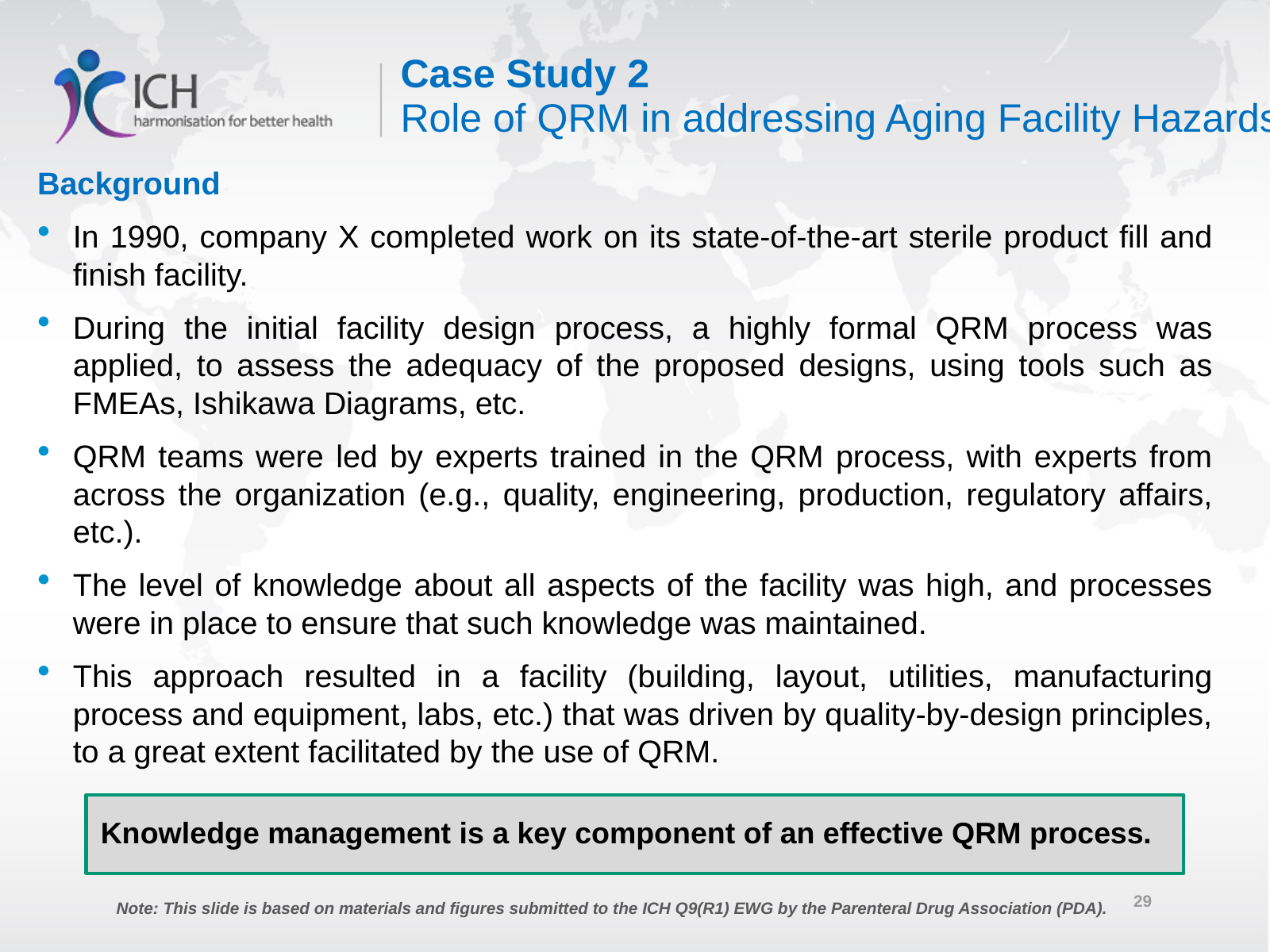

# Case Study 2
Role of QRM in addressing Aging Facility Hazards
Background
In 1990, company X completed work on its state-of-the-art sterile product fill and finish facility.
During the initial facility design process, a highly formal QRM process was applied, to assess the adequacy of the proposed designs, using tools such as FMEAs, Ishikawa Diagrams, etc.
QRM teams were led by experts trained in the QRM process, with experts from across the organization (e.g., quality, engineering, production, regulatory affairs, etc.).
The level of knowledge about all aspects of the facility was high, and processes were in place to ensure that such knowledge was maintained.
This approach resulted in a facility (building, layout, utilities, manufacturing process and equipment, labs, etc.) that was driven by quality-by-design principles, to a great extent facilitated by the use of QRM.

Knowledge management is a key component of an effective QRM process.
Note: This slide is based on materials and figures submitted to the ICH Q9(R1) EWG by the Parenteral Drug Association (PDA).